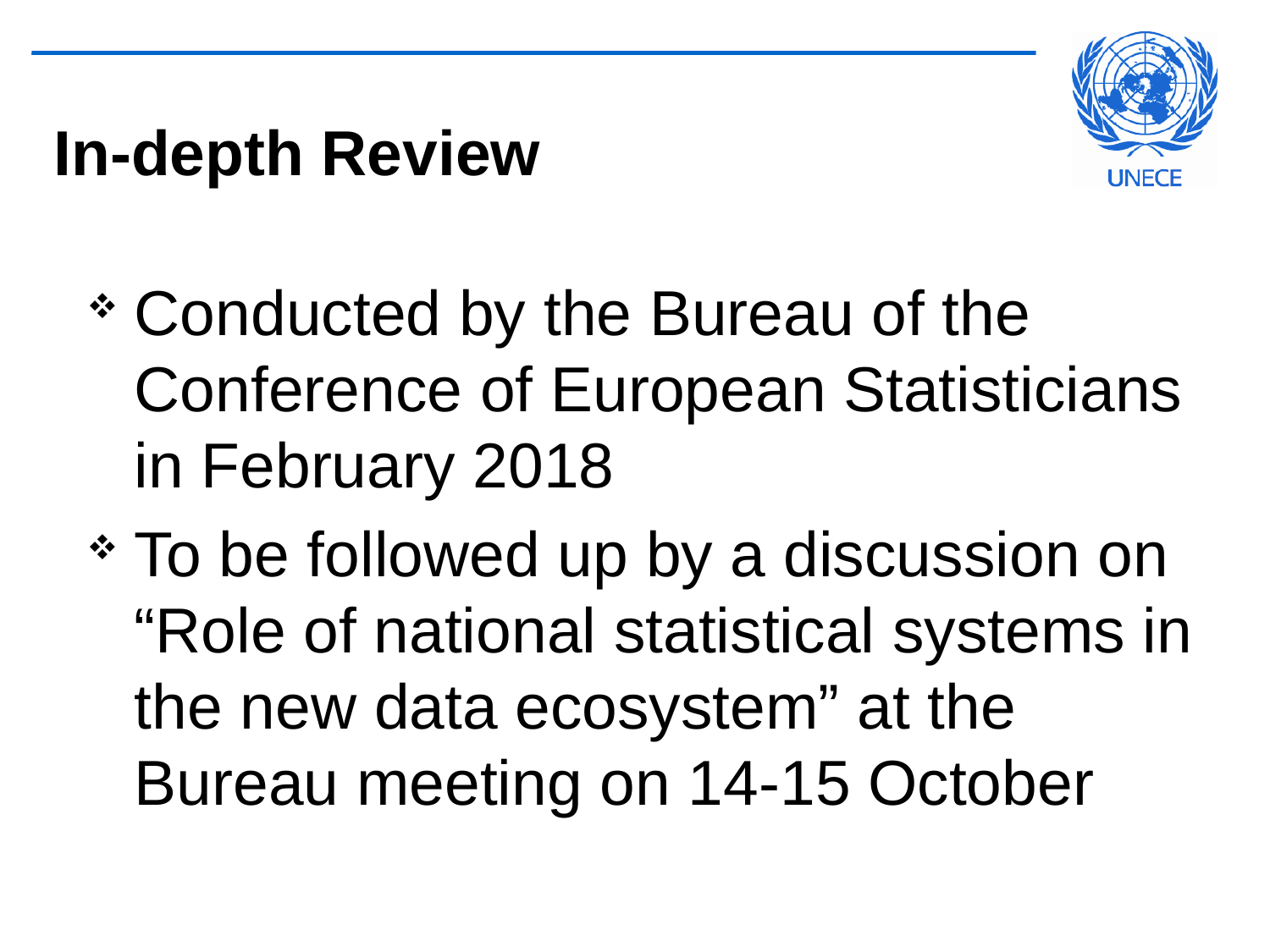

# In-depth Review
Conducted by the Bureau of the Conference of European Statisticians in February 2018
To be followed up by a discussion on “Role of national statistical systems in the new data ecosystem” at the Bureau meeting on 14-15 October